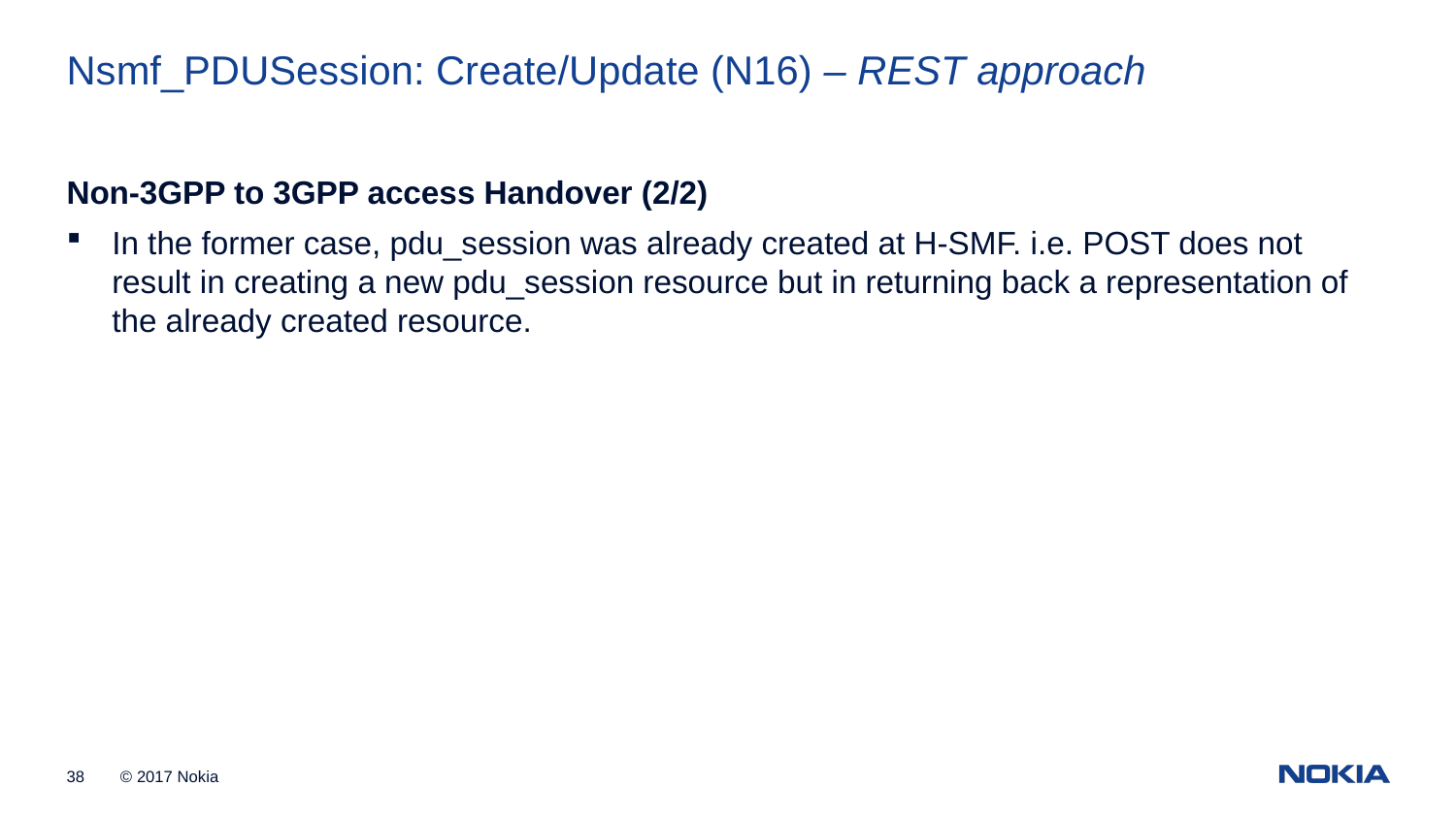

Nsmf_PDUSession: Create/Update (N16) – REST approach
Non-3GPP to 3GPP access Handover (2/2)
In the former case, pdu_session was already created at H-SMF. i.e. POST does not result in creating a new pdu_session resource but in returning back a representation of the already created resource.